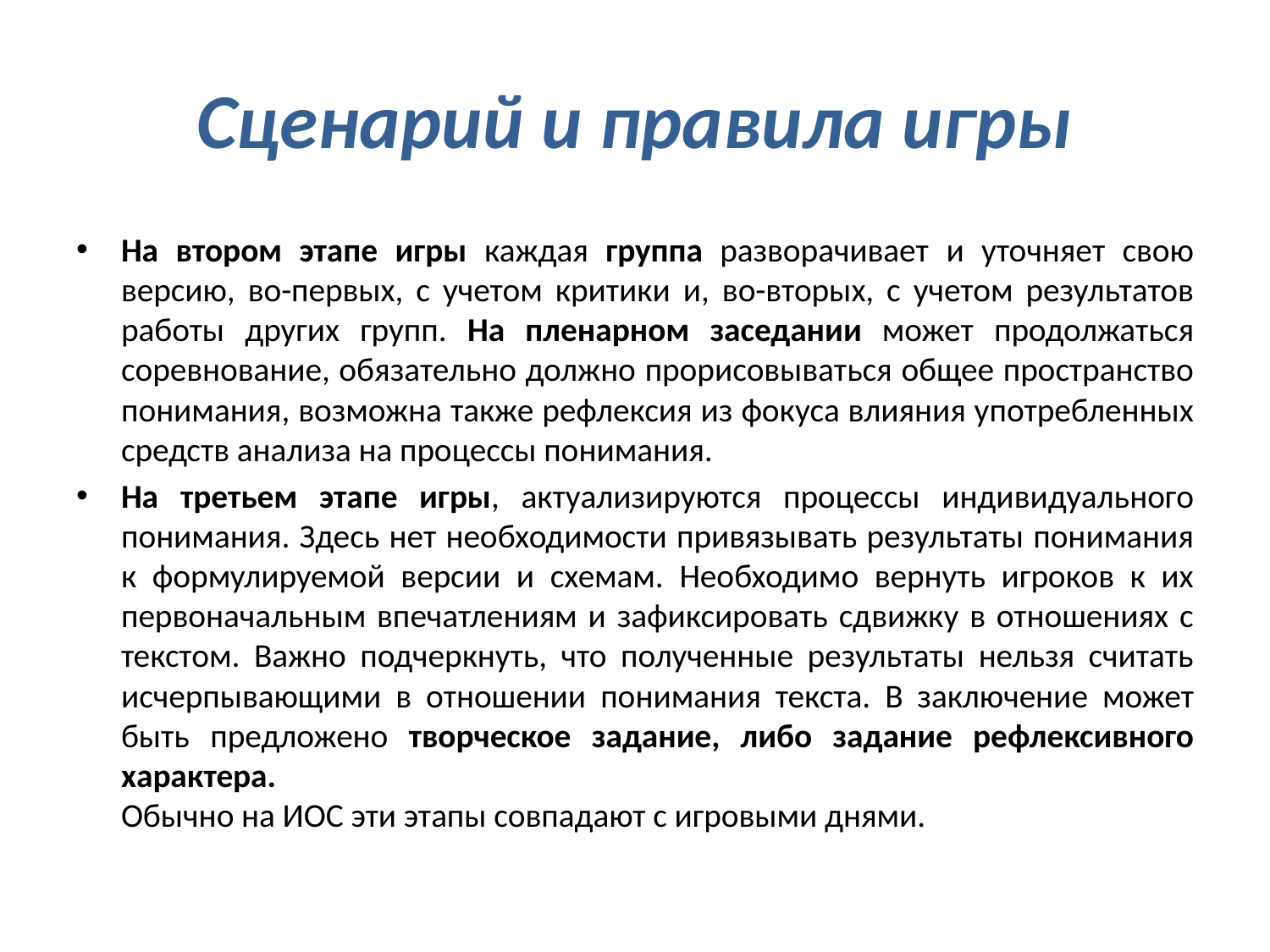

# Сценарий и правила игры
На втором этапе игры каждая группа разворачивает и уточняет свою версию, во-первых, с учетом критики и, во-вторых, с учетом результатов работы других групп. На пленарном заседании может продолжаться соревнование, обязательно должно прорисовываться общее пространство понимания, возможна также рефлексия из фокуса влияния употребленных средств анализа на процессы понимания.
На третьем этапе игры, актуализируются процессы индивидуального понимания. Здесь нет необходимости привязывать результаты понимания к формулируемой версии и схемам. Необходимо вернуть игроков к их первоначальным впечатлениям и зафиксировать сдвижку в отношениях с текстом. Важно подчеркнуть, что полученные результаты нельзя считать исчерпывающими в отношении понимания текста. В заключение может быть предложено творческое задание, либо задание рефлексивного характера.
Обычно на ИОС эти этапы совпадают с игровыми днями.